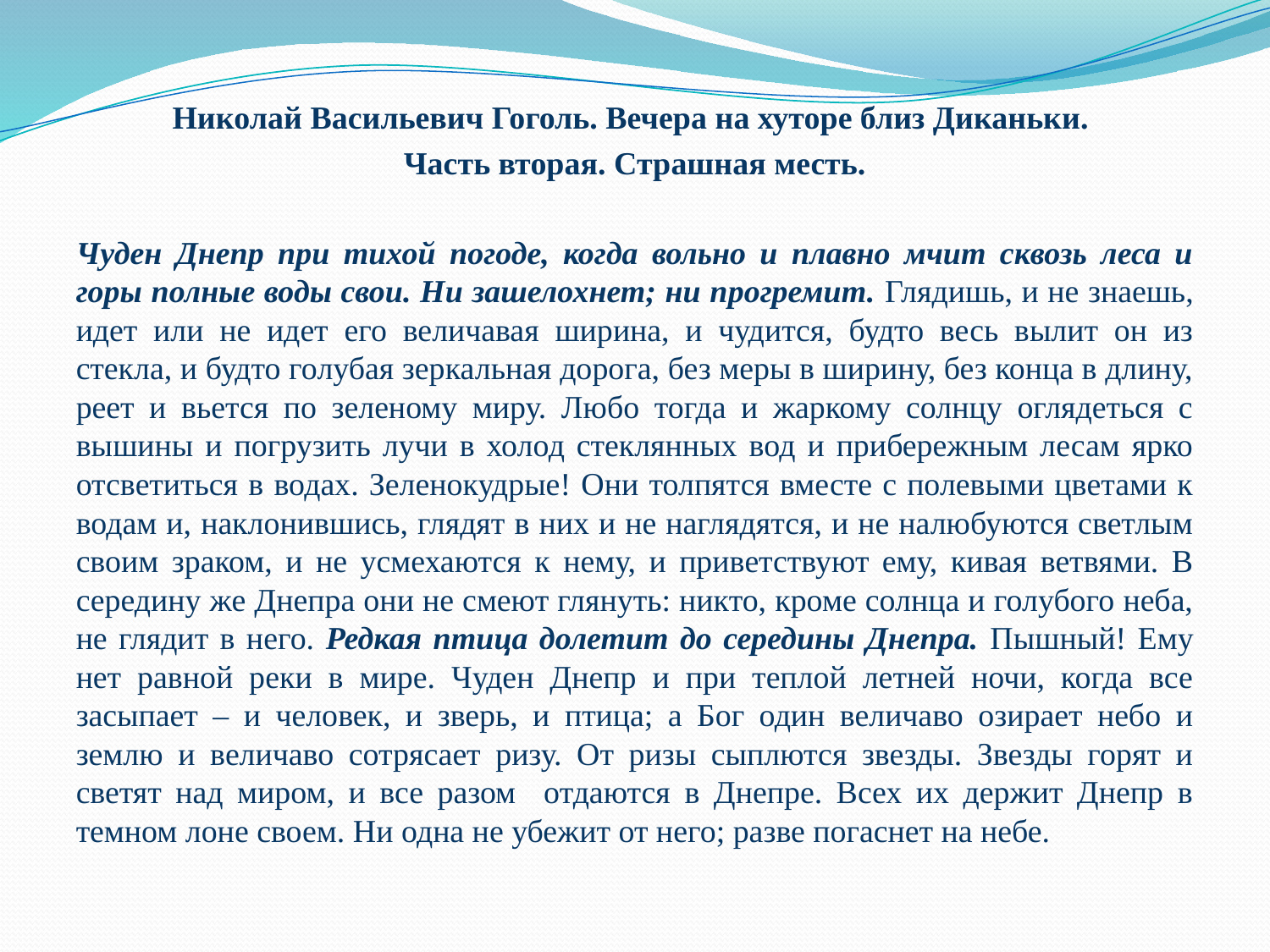

Николай Васильевич Гоголь. Вечера на хуторе близ Диканьки.
Часть вторая. Страшная месть.

Чуден Днепр при тихой погоде, когда вольно и плавно мчит сквозь леса и горы полные воды свои. Ни зашелохнет; ни прогремит. Глядишь, и не знаешь, идет или не идет его величавая ширина, и чудится, будто весь вылит он из стекла, и будто голубая зеркальная дорога, без меры в ширину, без конца в длину, реет и вьется по зеленому миру. Любо тогда и жаркому солнцу оглядеться с вышины и погрузить лучи в холод стеклянных вод и прибережным лесам ярко отсветиться в водах. Зеленокудрые! Они толпятся вместе с полевыми цветами к водам и, наклонившись, глядят в них и не наглядятся, и не налюбуются светлым своим зраком, и не усмехаются к нему, и приветствуют ему, кивая ветвями. В середину же Днепра они не смеют глянуть: никто, кроме солнца и голубого неба, не глядит в него. Редкая птица долетит до середины Днепра. Пышный! Ему нет равной реки в мире. Чуден Днепр и при теплой летней ночи, когда все засыпает – и человек, и зверь, и птица; а Бог один величаво озирает небо и землю и величаво сотрясает ризу. От ризы сыплются звезды. Звезды горят и светят над миром, и все разом  отдаются в Днепре. Всех их держит Днепр в темном лоне своем. Ни одна не убежит от него; разве погаснет на небе.